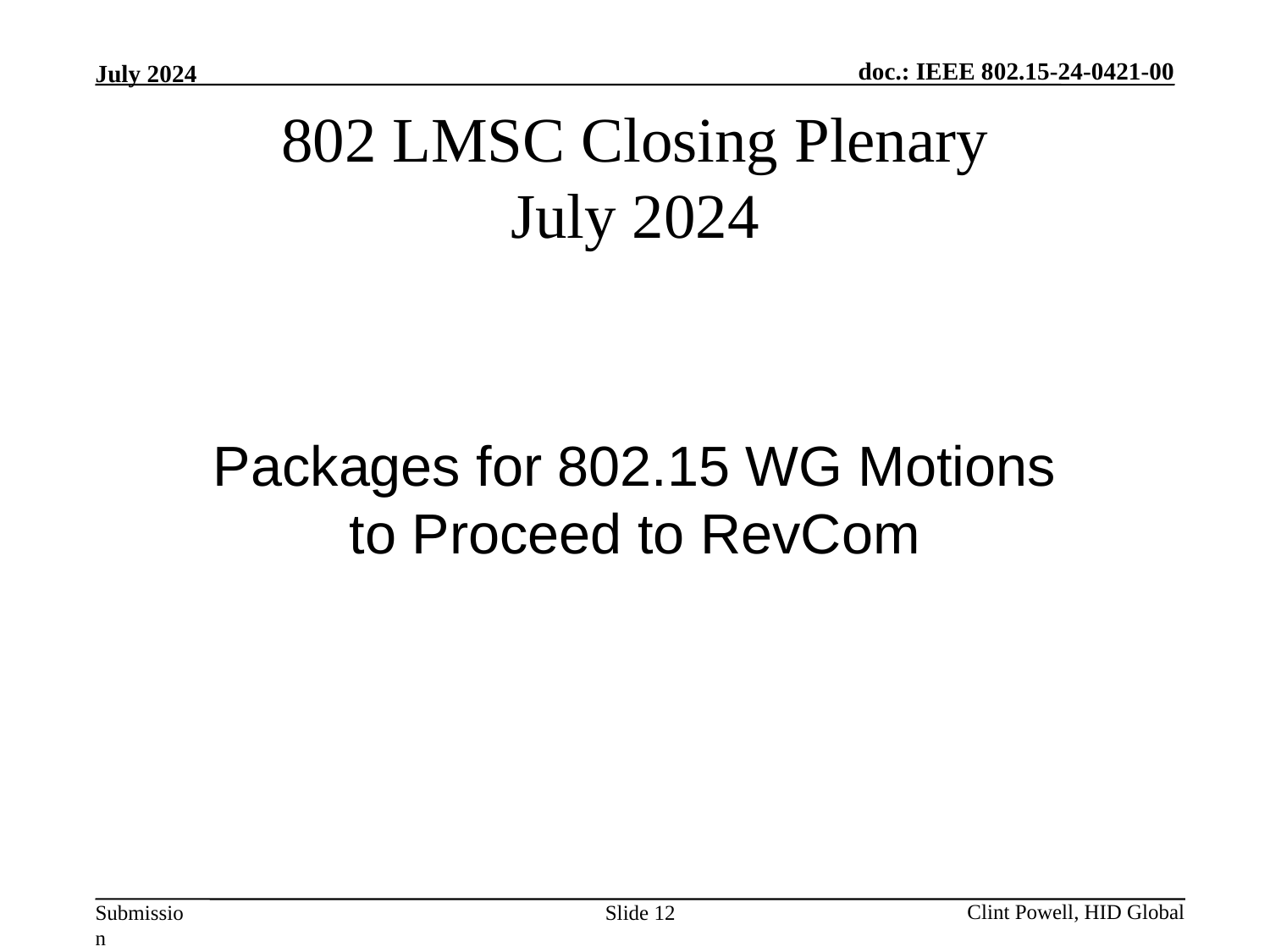

# 802 LMSC Closing Plenary July 2024
Packages for 802.15 WG Motions to Proceed to RevCom
Slide 12